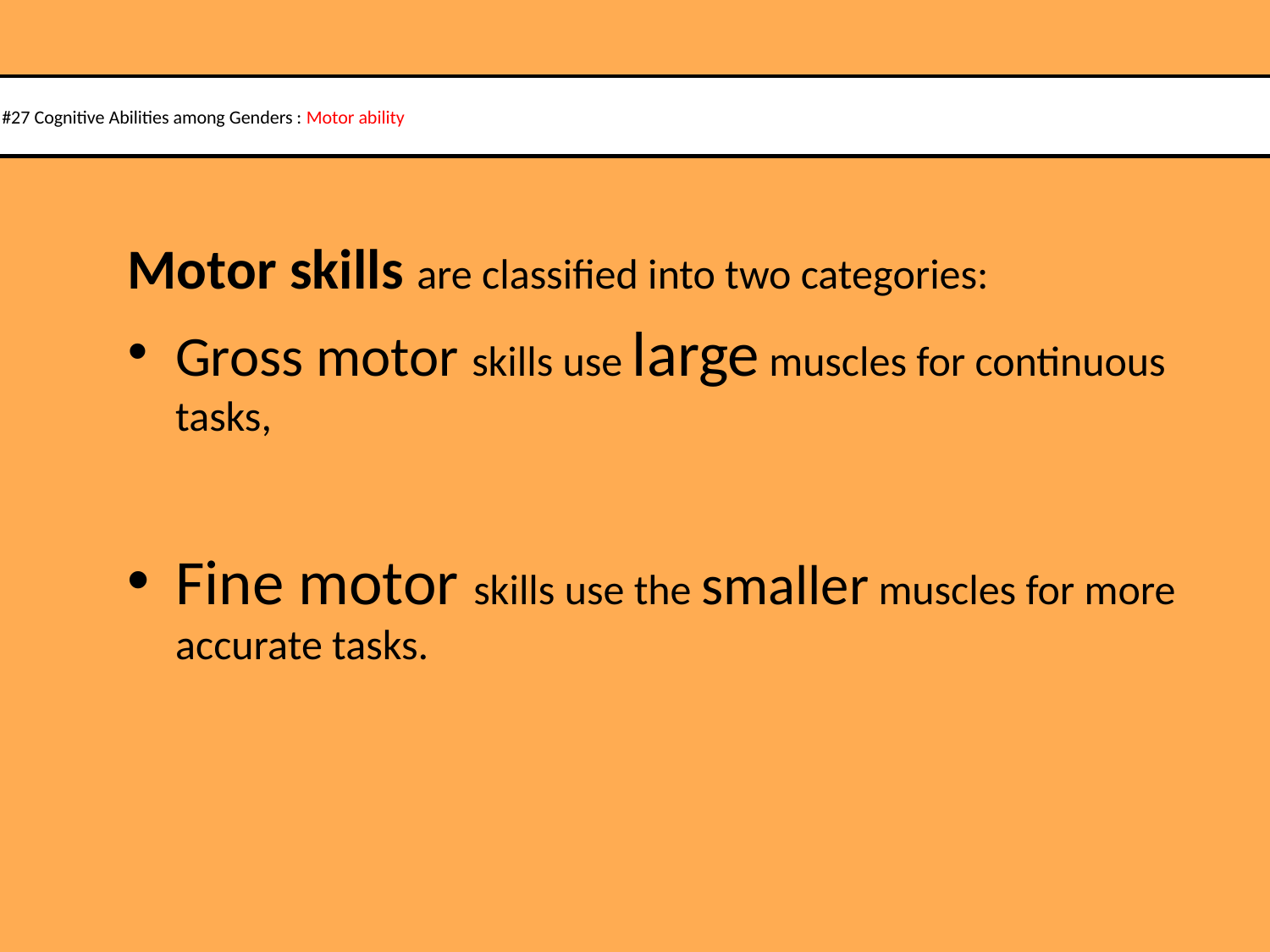

# #27 Cognitive Abilities among Genders : Motor ability
Motor skills are classified into two categories:
Gross motor skills use large muscles for continuous tasks,

Fine motor skills use the smaller muscles for more accurate tasks.